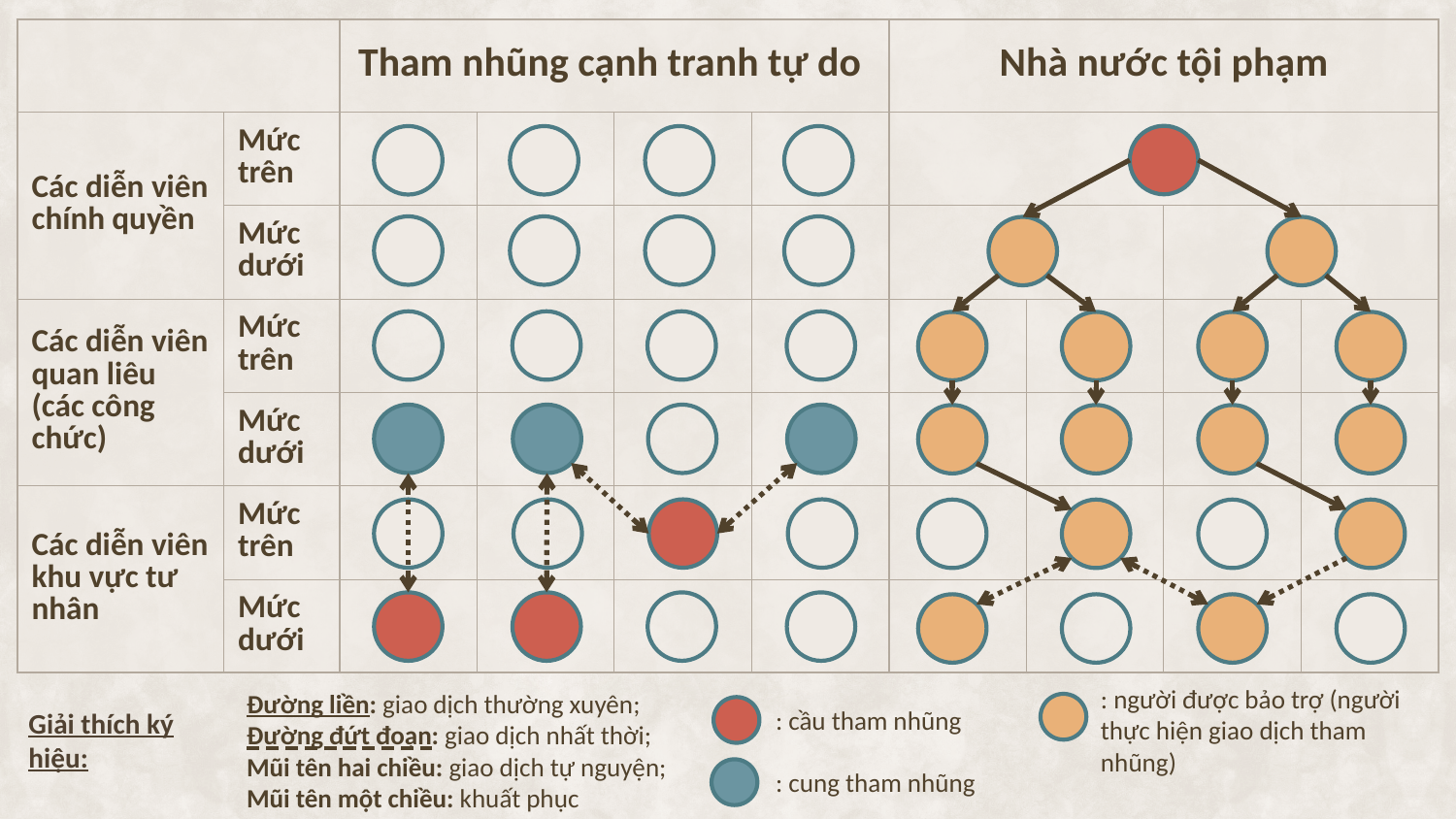

|  |  | Tham nhũng cạnh tranh tự do |  |  |  | Nhà nước tội phạm |  |  |  |
| --- | --- | --- | --- | --- | --- | --- | --- | --- | --- |
| Các diễn viên chính quyền | Mức trên |  |  |  |  |  |  |  |  |
|  | Mức dưới |  |  |  |  |  |  |  |  |
| Các diễn viên quan liêu (các công chức) | Mức trên |  |  |  |  |  |  |  |  |
|  | Mức dưới |  |  |  |  |  |  |  |  |
| Các diễn viên khu vực tư nhân | Mức trên |  |  |  |  |  |  |  |  |
|  | Mức dưới |  |  |  |  |  |  |  |  |

: người được bảo trợ (người thực hiện giao dịch tham nhũng)
Đường liền: giao dịch thường xuyên;
Đường đứt đoạn: giao dịch nhất thời;
Mũi tên hai chiều: giao dịch tự nguyện;
Mũi tên một chiều: khuất phục

: cầu tham nhũng

Giải thích ký hiệu:
: cung tham nhũng